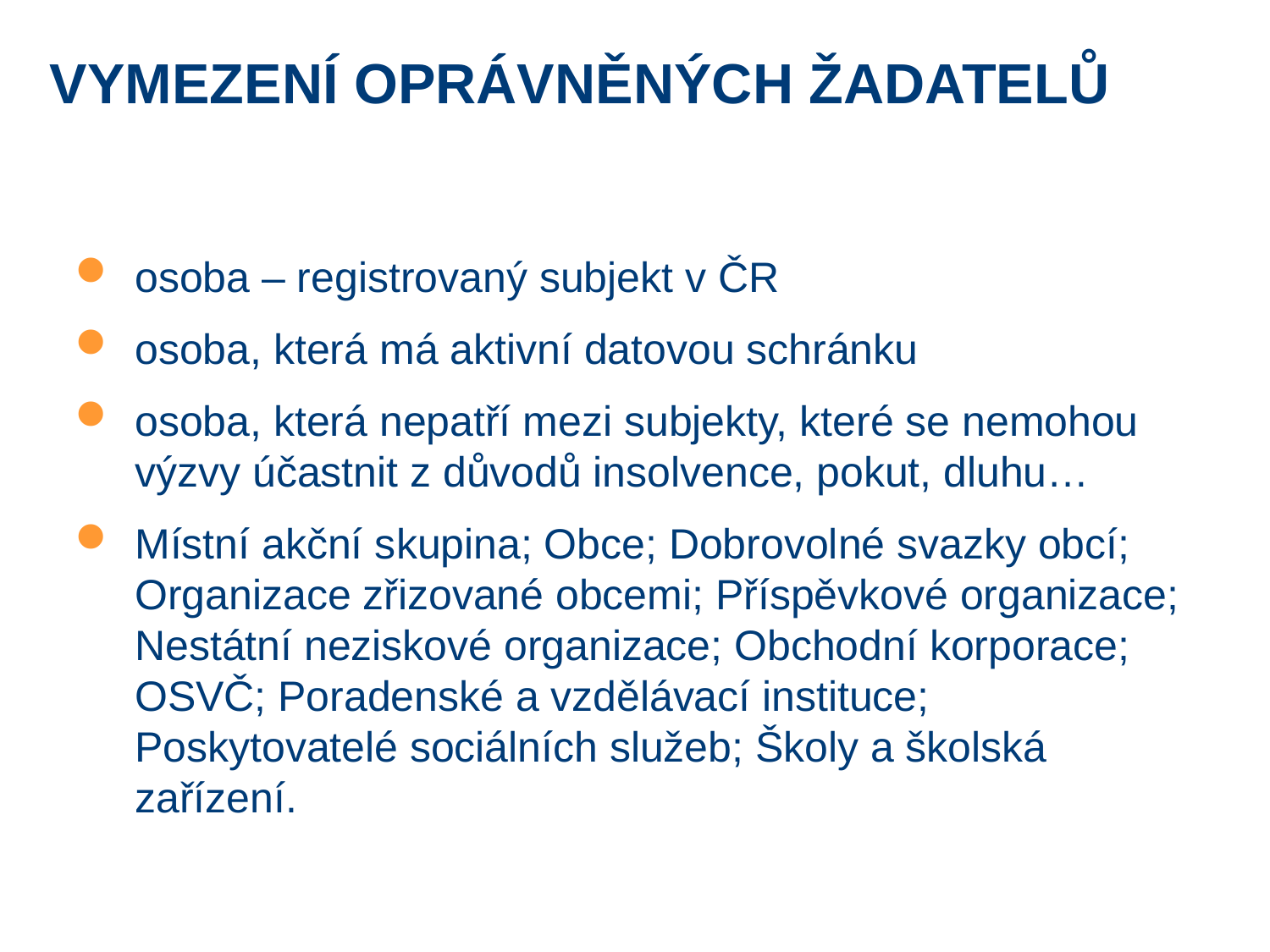

# Vymezení Oprávněných žadatelů
osoba – registrovaný subjekt v ČR
osoba, která má aktivní datovou schránku
osoba, která nepatří mezi subjekty, které se nemohou výzvy účastnit z důvodů insolvence, pokut, dluhu…
Místní akční skupina; Obce; Dobrovolné svazky obcí; Organizace zřizované obcemi; Příspěvkové organizace; Nestátní neziskové organizace; Obchodní korporace; OSVČ; Poradenské a vzdělávací instituce; Poskytovatelé sociálních služeb; Školy a školská zařízení.

9